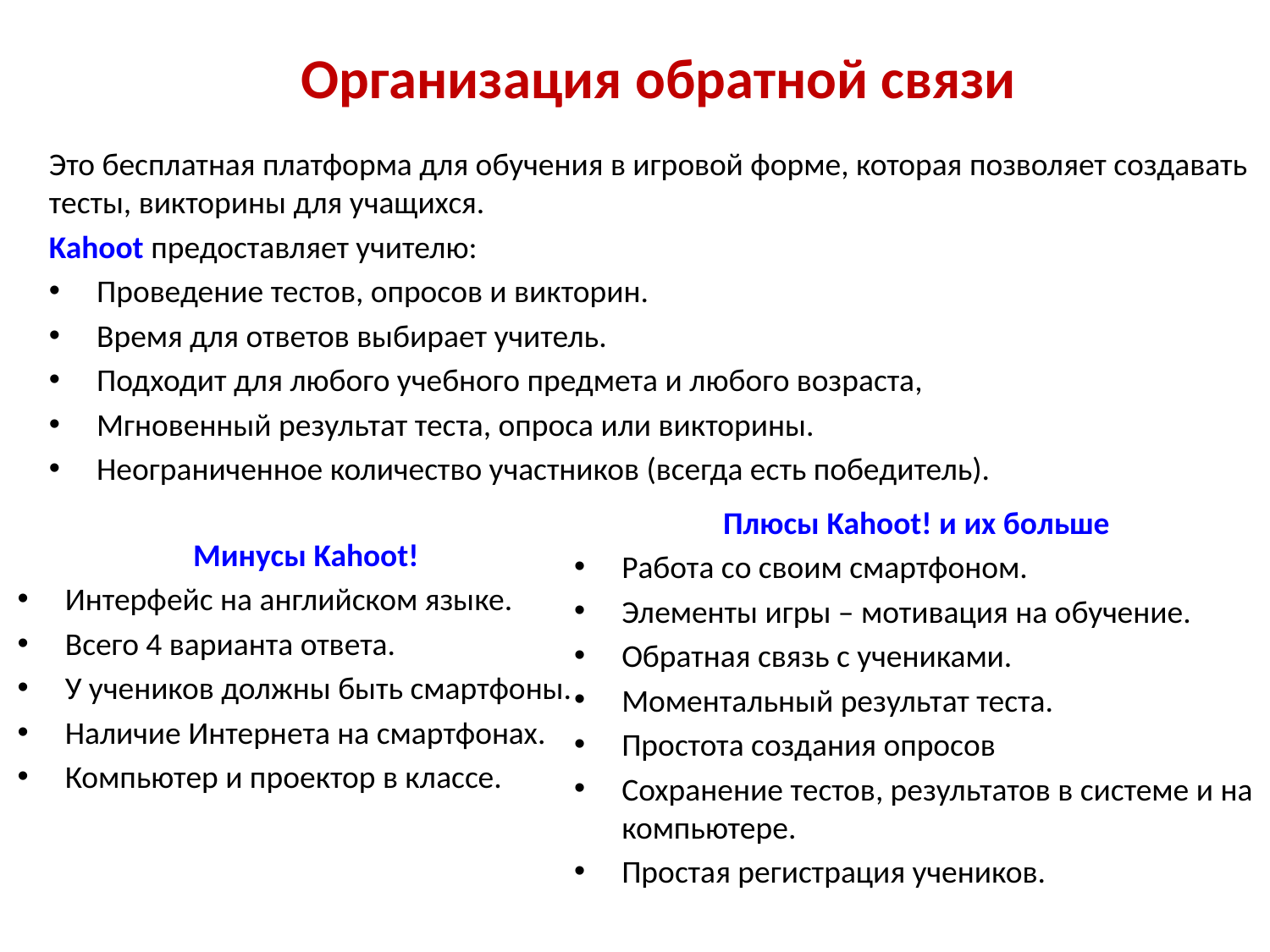

Организация обратной связи
Это бесплатная платформа для обучения в игровой форме, которая позволяет создавать тесты, викторины для учащихся.
Kahoot предоставляет учителю:
Проведение тестов, опросов и викторин.
Время для ответов выбирает учитель.
подходит для любого учебного предмета и любого возраста,
Мгновенный результат теста, опроса или викторины.
Неограниченное количество участников (всегда есть победитель).
Плюсы Kahoot! и их больше
Работа со своим смартфоном.
Элементы игры – мотивация на обучение.
Обратная связь с учениками.
Моментальный результат теста.
Простота создания опросов
Сохранение тестов, результатов в системе и на компьютере.
Простая регистрация учеников.
Минусы Kahoot!
Интерфейс на английском языке.
Всего 4 варианта ответа.
У учеников должны быть смартфоны.
Наличие Интернета на смартфонах.
Компьютер и проектор в классе.